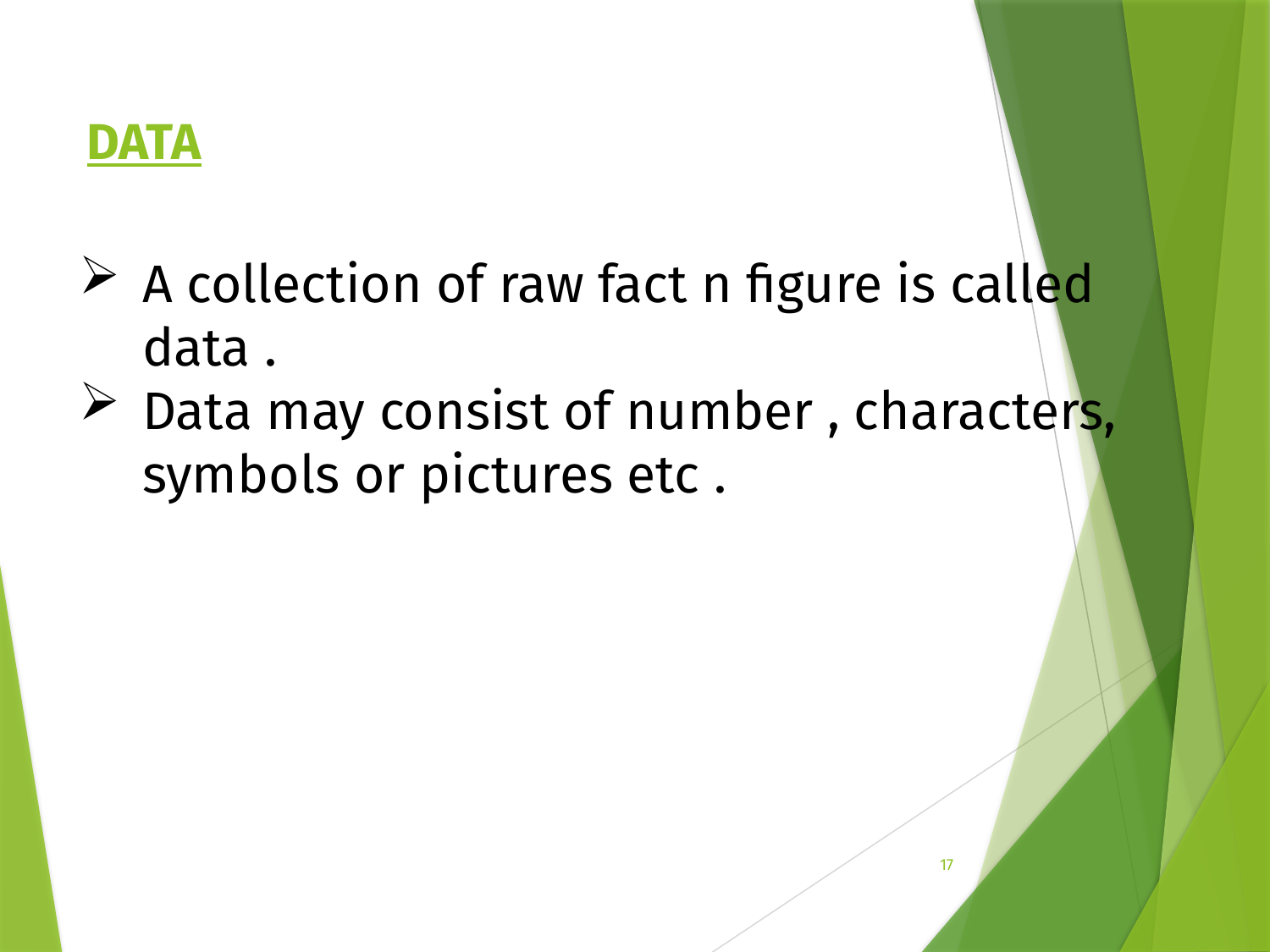

# DATA

A collection of raw fact n figure is called data .
Data may consist of number , characters, symbols or pictures etc .

17